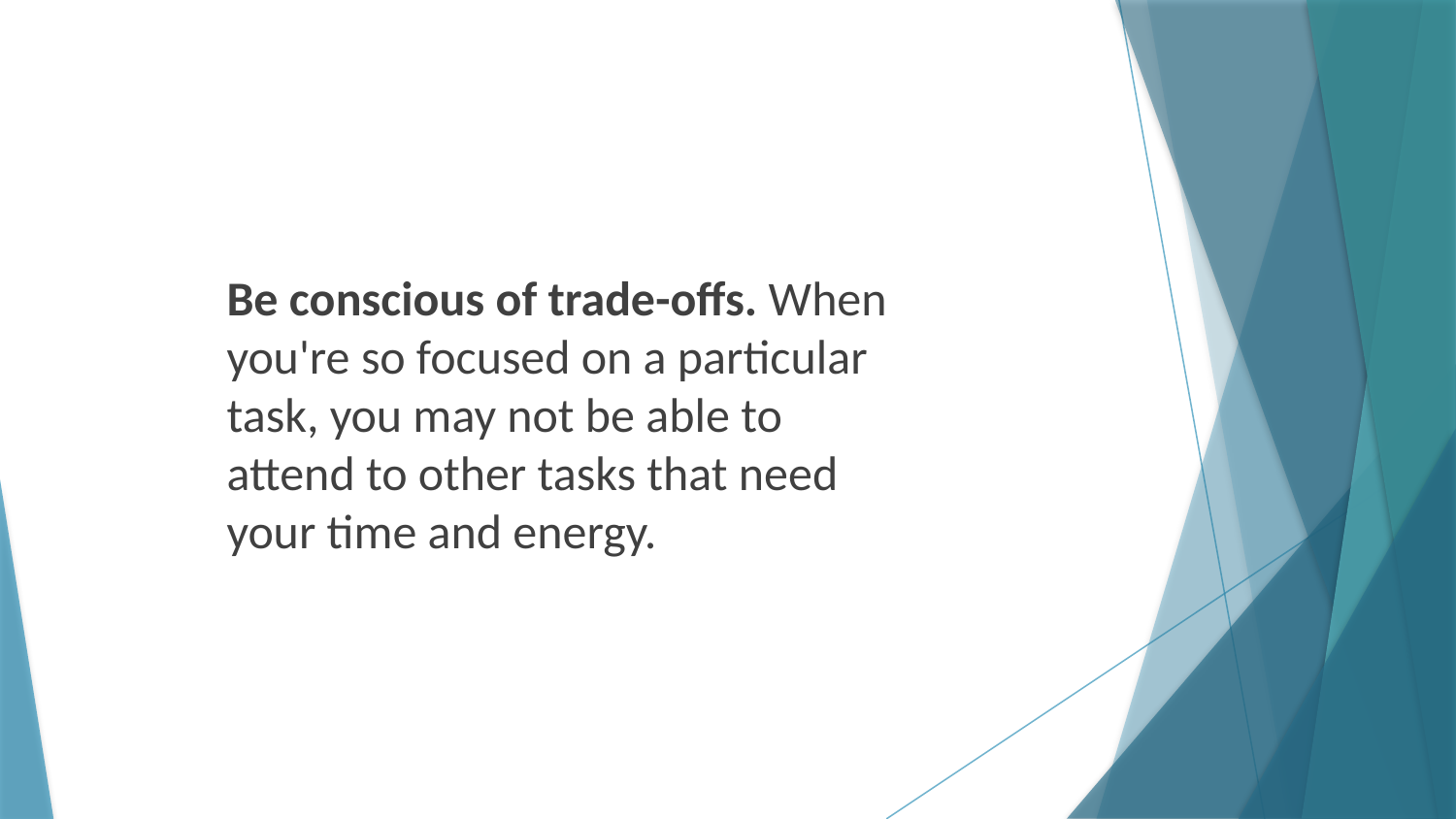

Be conscious of trade-offs. When you're so focused on a particular task, you may not be able to attend to other tasks that need your time and energy.